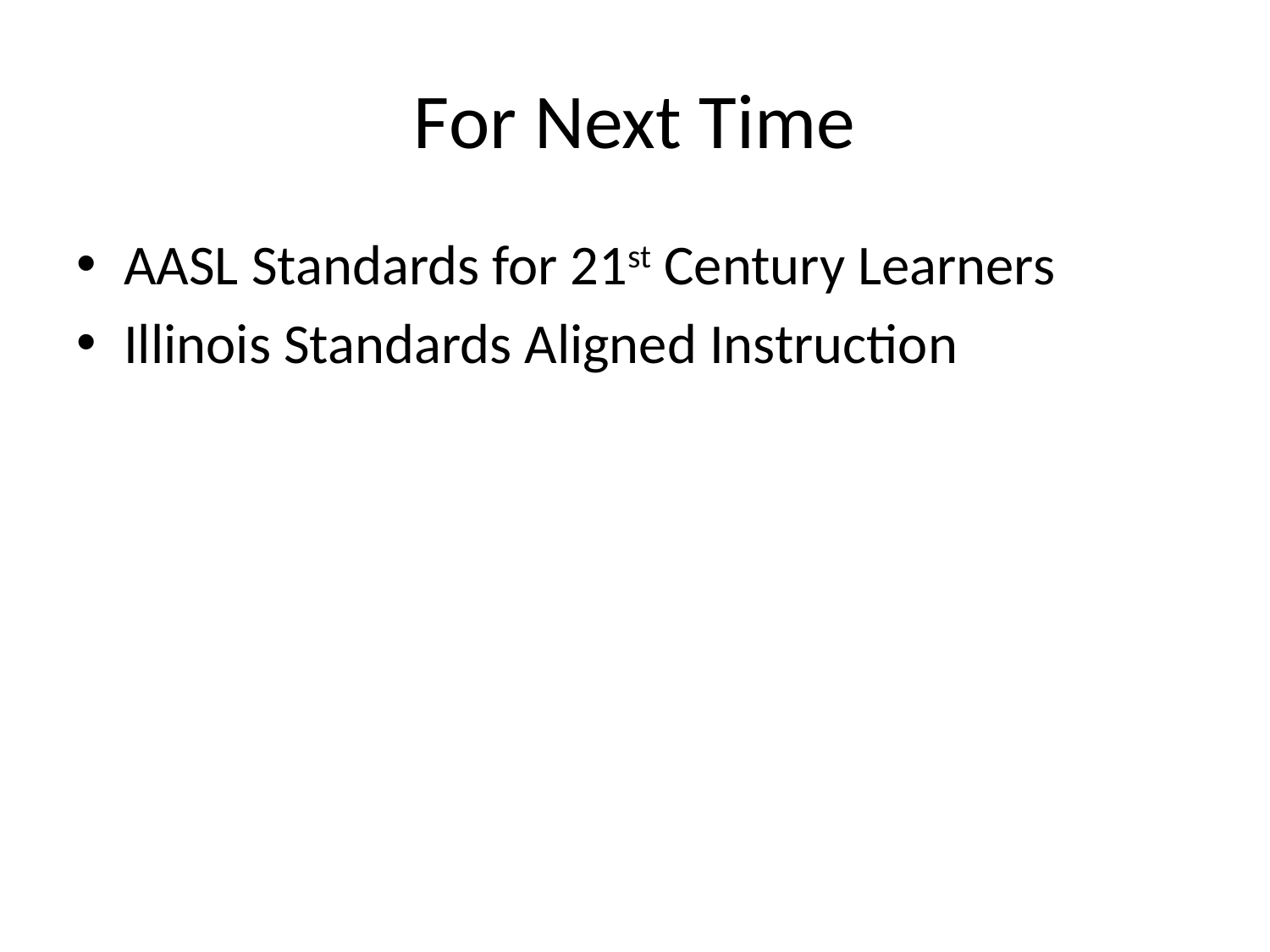

# For Next Time
AASL Standards for 21st Century Learners
Illinois Standards Aligned Instruction